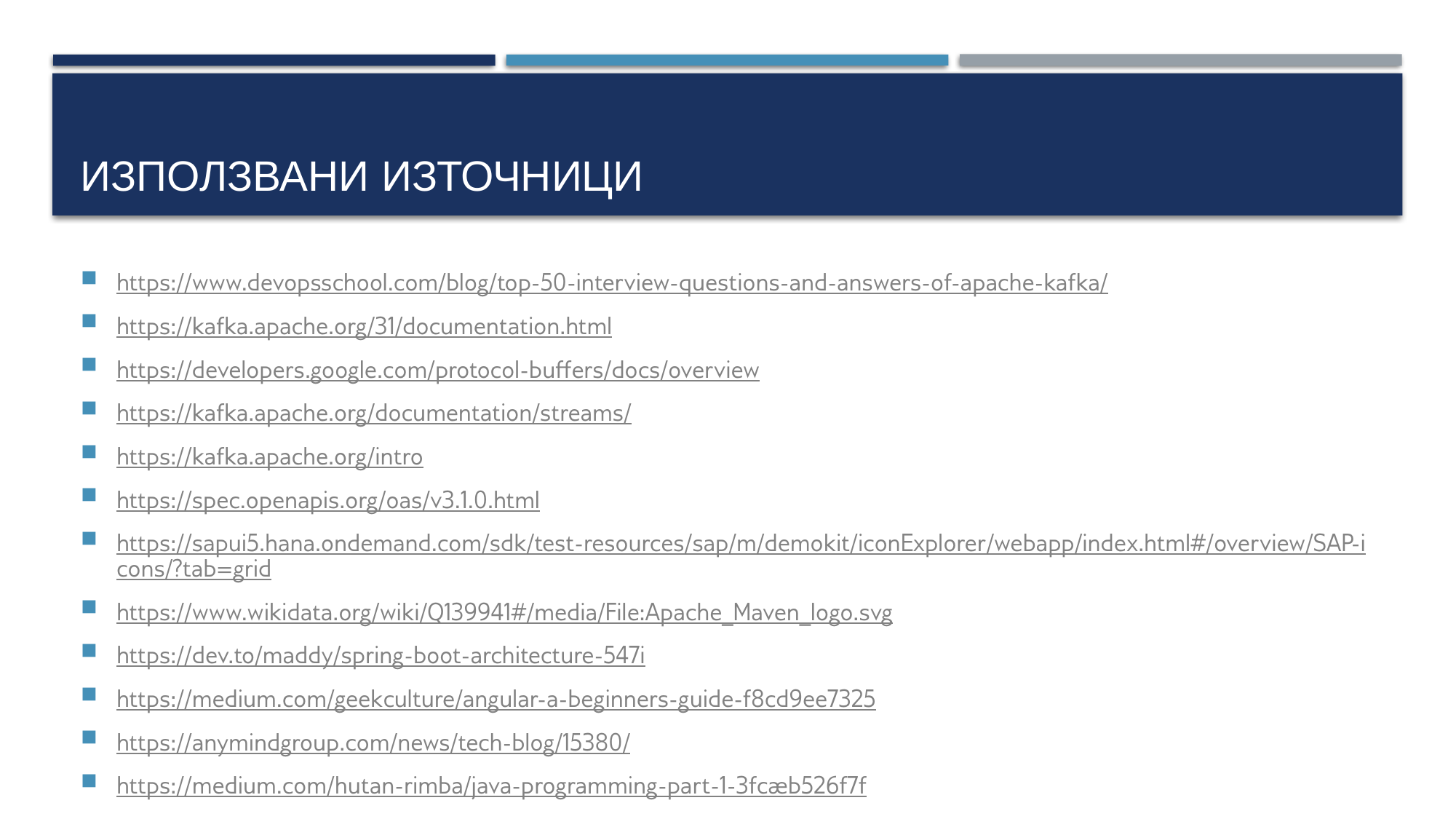

# Използвани източници
https://www.devopsschool.com/blog/top-50-interview-questions-and-answers-of-apache-kafka/
https://kafka.apache.org/31/documentation.html
https://developers.google.com/protocol-buffers/docs/overview
https://kafka.apache.org/documentation/streams/
https://kafka.apache.org/intro
https://spec.openapis.org/oas/v3.1.0.html
https://sapui5.hana.ondemand.com/sdk/test-resources/sap/m/demokit/iconExplorer/webapp/index.html#/overview/SAP-icons/?tab=grid
https://www.wikidata.org/wiki/Q139941#/media/File:Apache_Maven_logo.svg
https://dev.to/maddy/spring-boot-architecture-547i
https://medium.com/geekculture/angular-a-beginners-guide-f8cd9ee7325
https://anymindgroup.com/news/tech-blog/15380/
https://medium.com/hutan-rimba/java-programming-part-1-3fcaeb526f7f